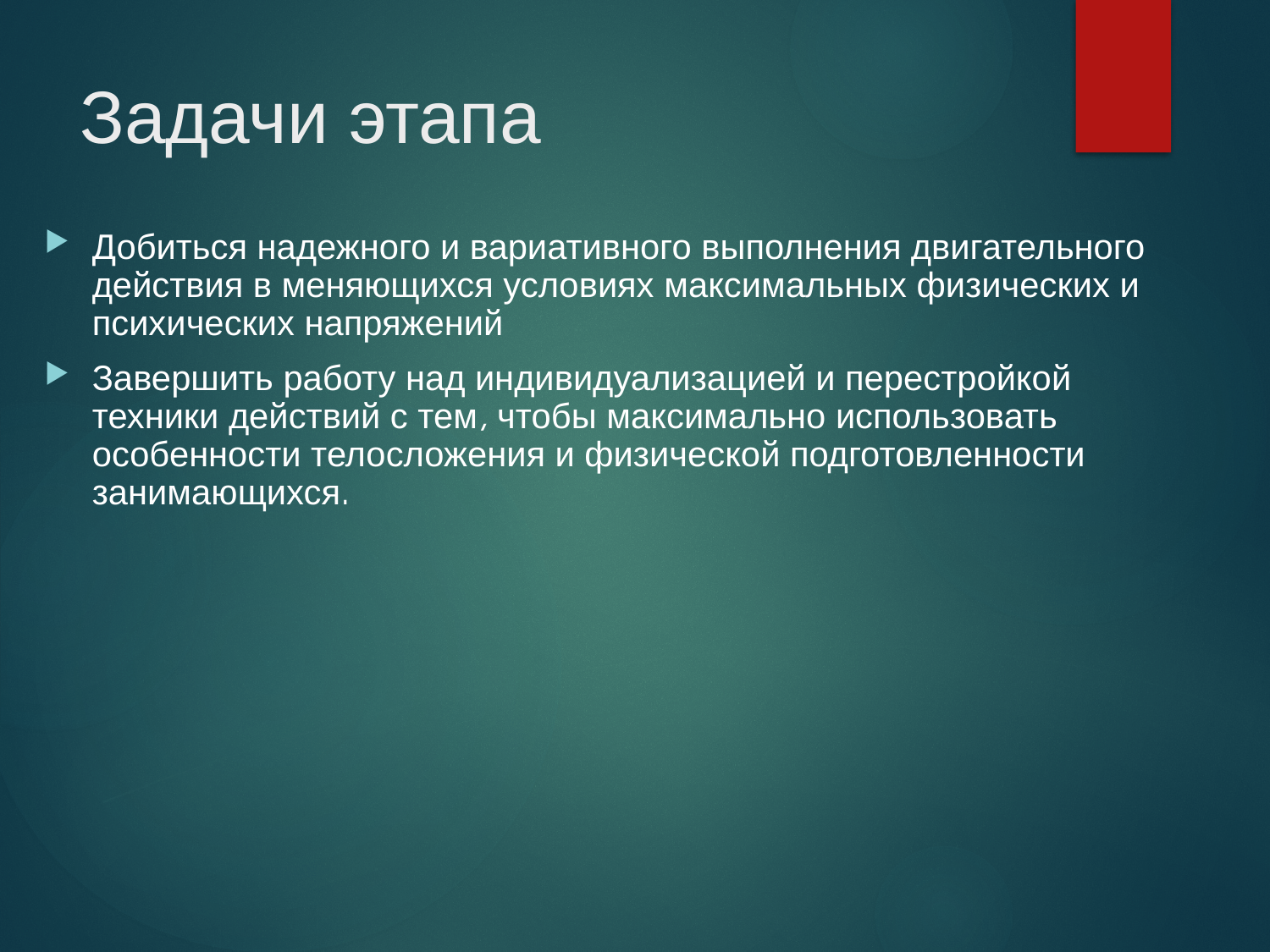

# Задачи этапа
Добиться надежного и вариативного выполнения двигательного действия в меняющихся условиях максимальных физических и психических напряжений
Завершить работу над индивидуализацией и перестройкой техники действий с тем, чтобы максимально использовать особенности телосложения и физической подготовленности занимающихся.